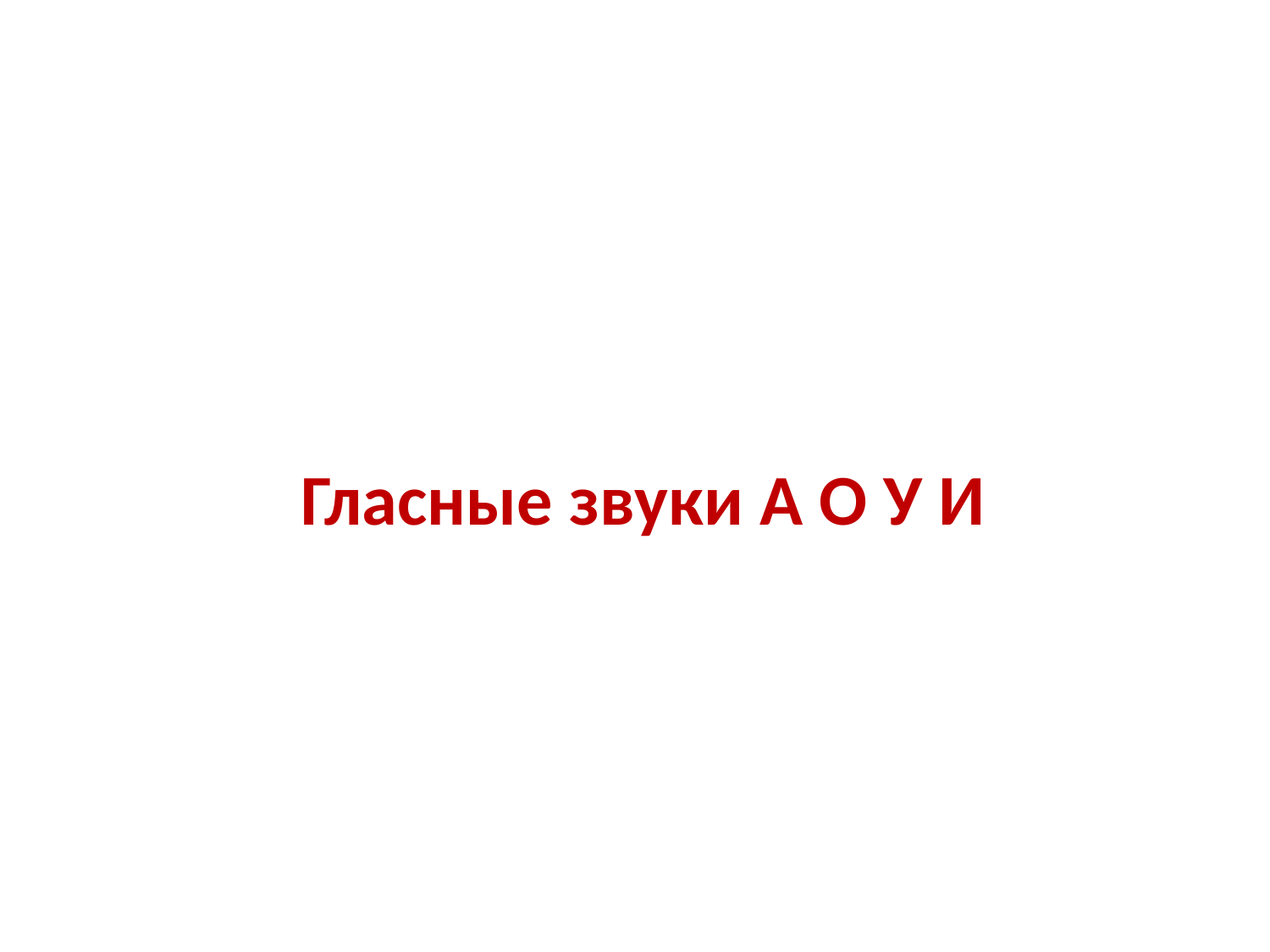

# Гласные звуки А О У И